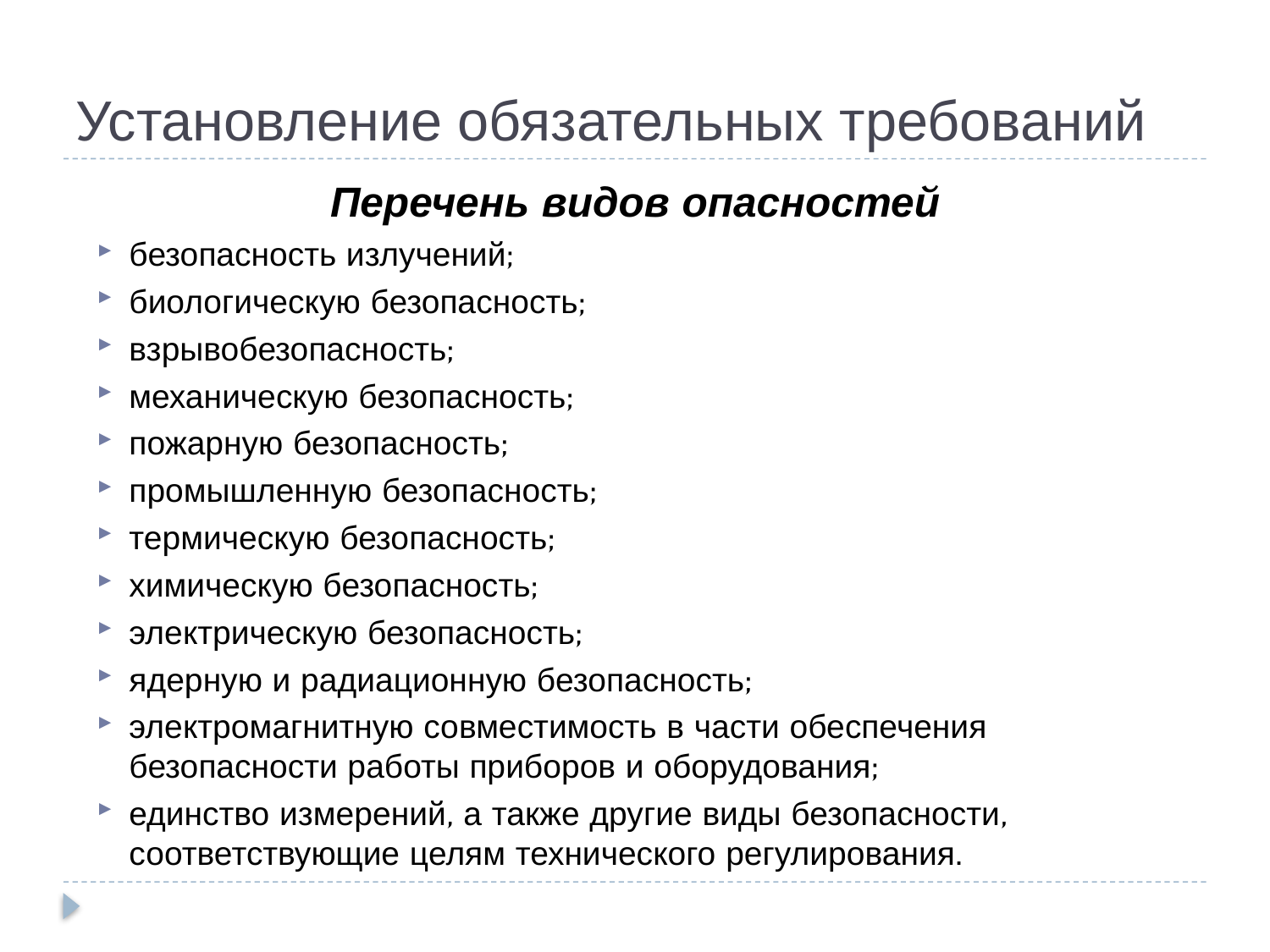

# Установление обязательных требований
Перечень видов опасностей
безопасность излучений;
биологическую безопасность;
взрывобезопасность;
механическую безопасность;
пожарную безопасность;
промышленную безопасность;
термическую безопасность;
химическую безопасность;
электрическую безопасность;
ядерную и радиационную безопасность;
электромагнитную совместимость в части обеспечения
безопасности работы приборов и оборудования;
единство измерений, а также другие виды безопасности, соответствующие целям технического регулирования.